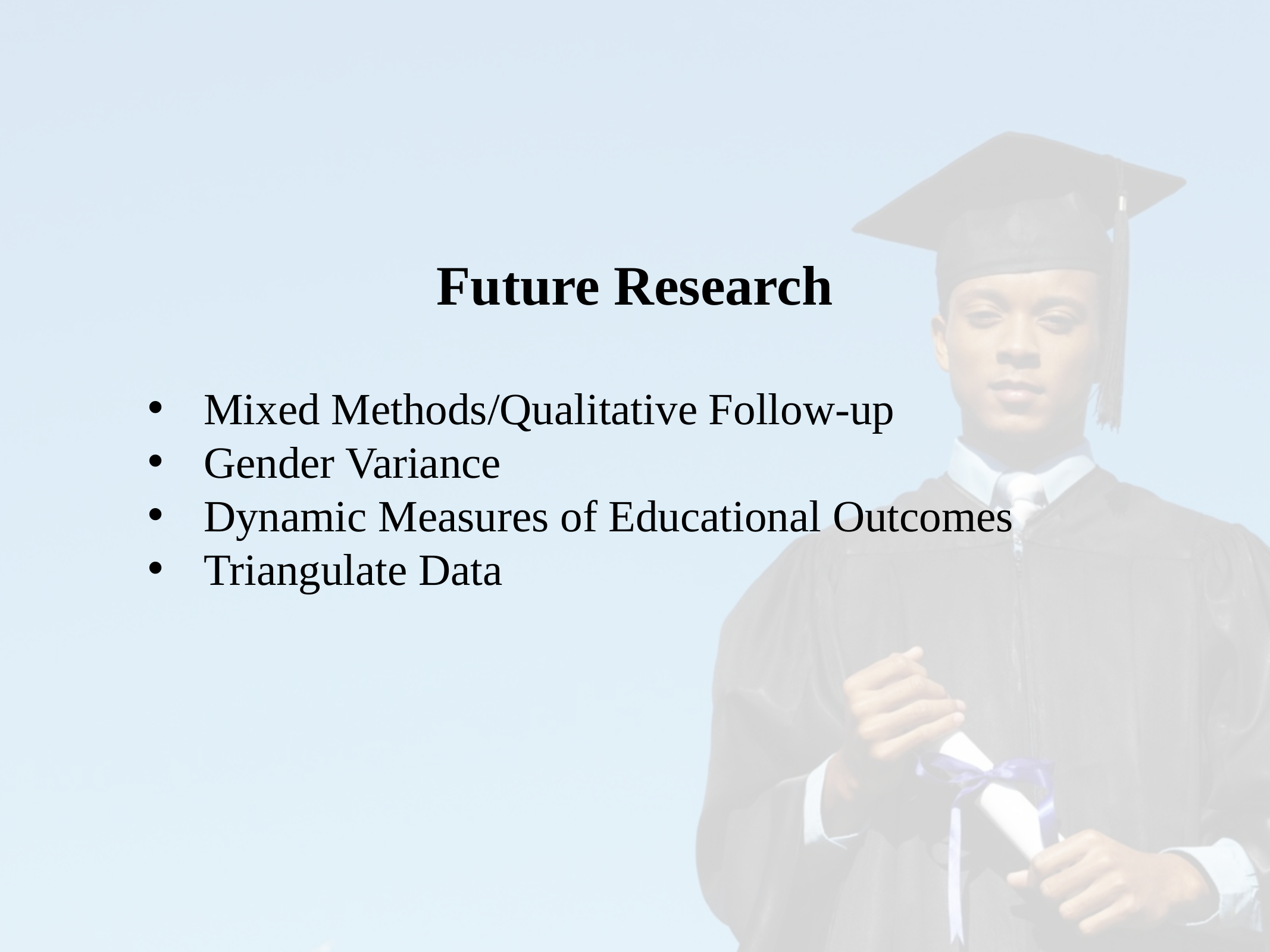

Future Research
Mixed Methods/Qualitative Follow-up
Gender Variance
Dynamic Measures of Educational Outcomes
Triangulate Data